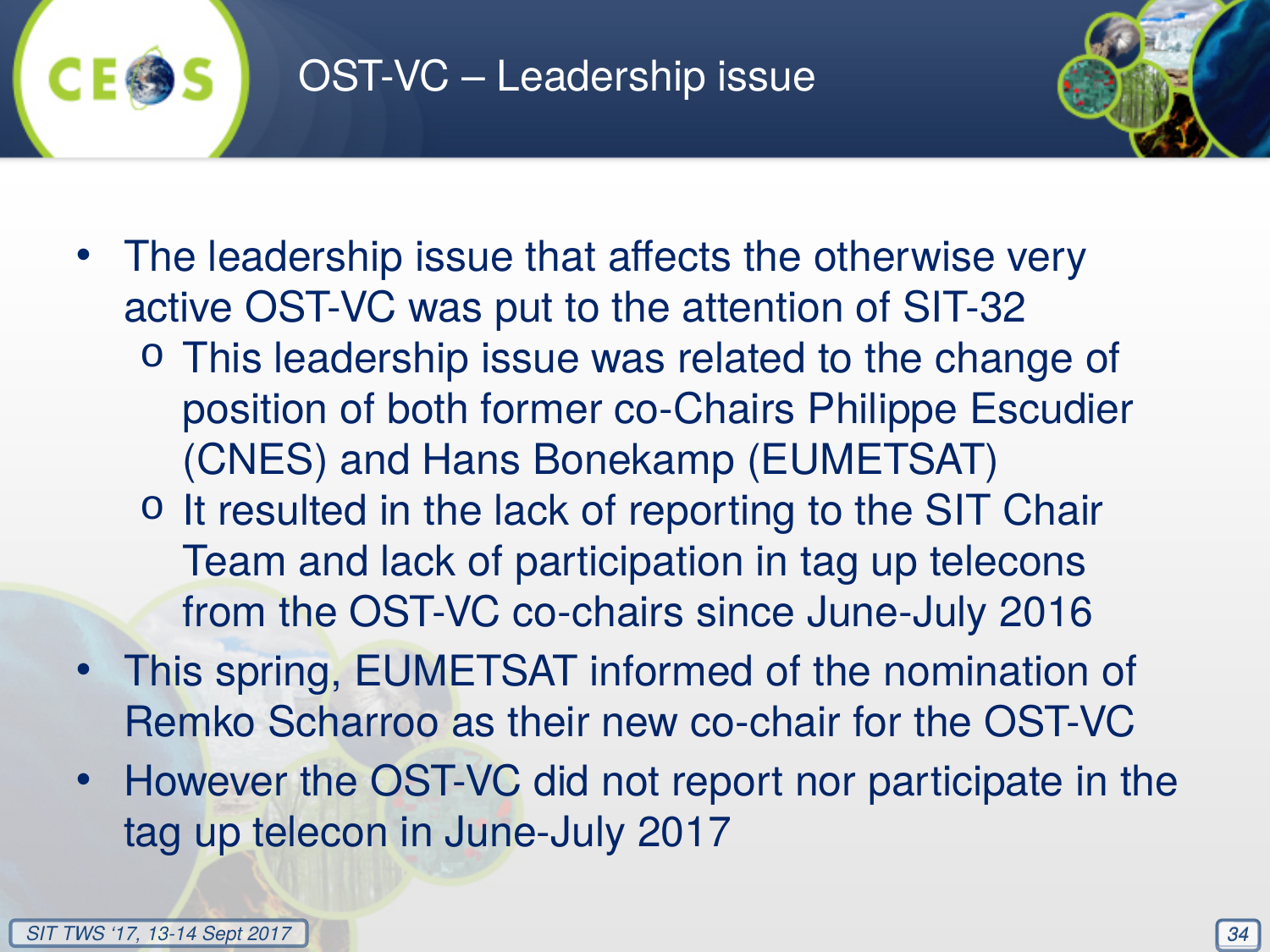

OST-VC – Leadership issue
The leadership issue that affects the otherwise very active OST-VC was put to the attention of SIT-32
This leadership issue was related to the change of position of both former co-Chairs Philippe Escudier (CNES) and Hans Bonekamp (EUMETSAT)
It resulted in the lack of reporting to the SIT Chair Team and lack of participation in tag up telecons from the OST-VC co-chairs since June-July 2016
This spring, EUMETSAT informed of the nomination of Remko Scharroo as their new co-chair for the OST-VC
However the OST-VC did not report nor participate in the tag up telecon in June-July 2017
34
34